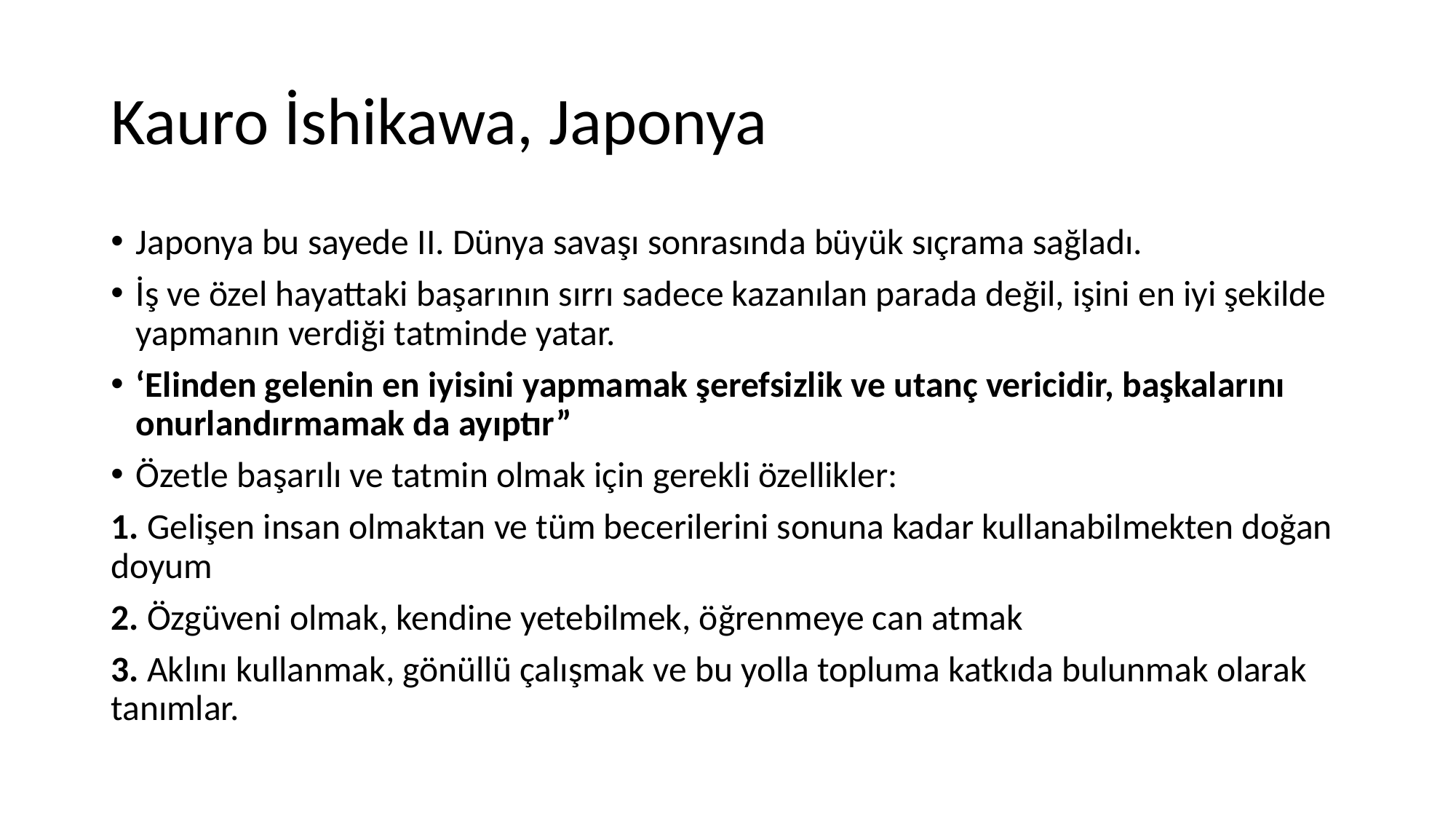

# Kauro İshikawa, Japonya
Japonya bu sayede II. Dünya savaşı sonrasında büyük sıçrama sağladı.
İş ve özel hayattaki başarının sırrı sadece kazanılan parada değil, işini en iyi şekilde yapmanın verdiği tatminde yatar.
‘Elinden gelenin en iyisini yapmamak şerefsizlik ve utanç vericidir, başkalarını onurlandırmamak da ayıptır”
Özetle başarılı ve tatmin olmak için gerekli özellikler:
1. Gelişen insan olmaktan ve tüm becerilerini sonuna kadar kullanabilmekten doğan doyum
2. Özgüveni olmak, kendine yetebilmek, öğrenmeye can atmak
3. Aklını kullanmak, gönüllü çalışmak ve bu yolla topluma katkıda bulunmak olarak tanımlar.